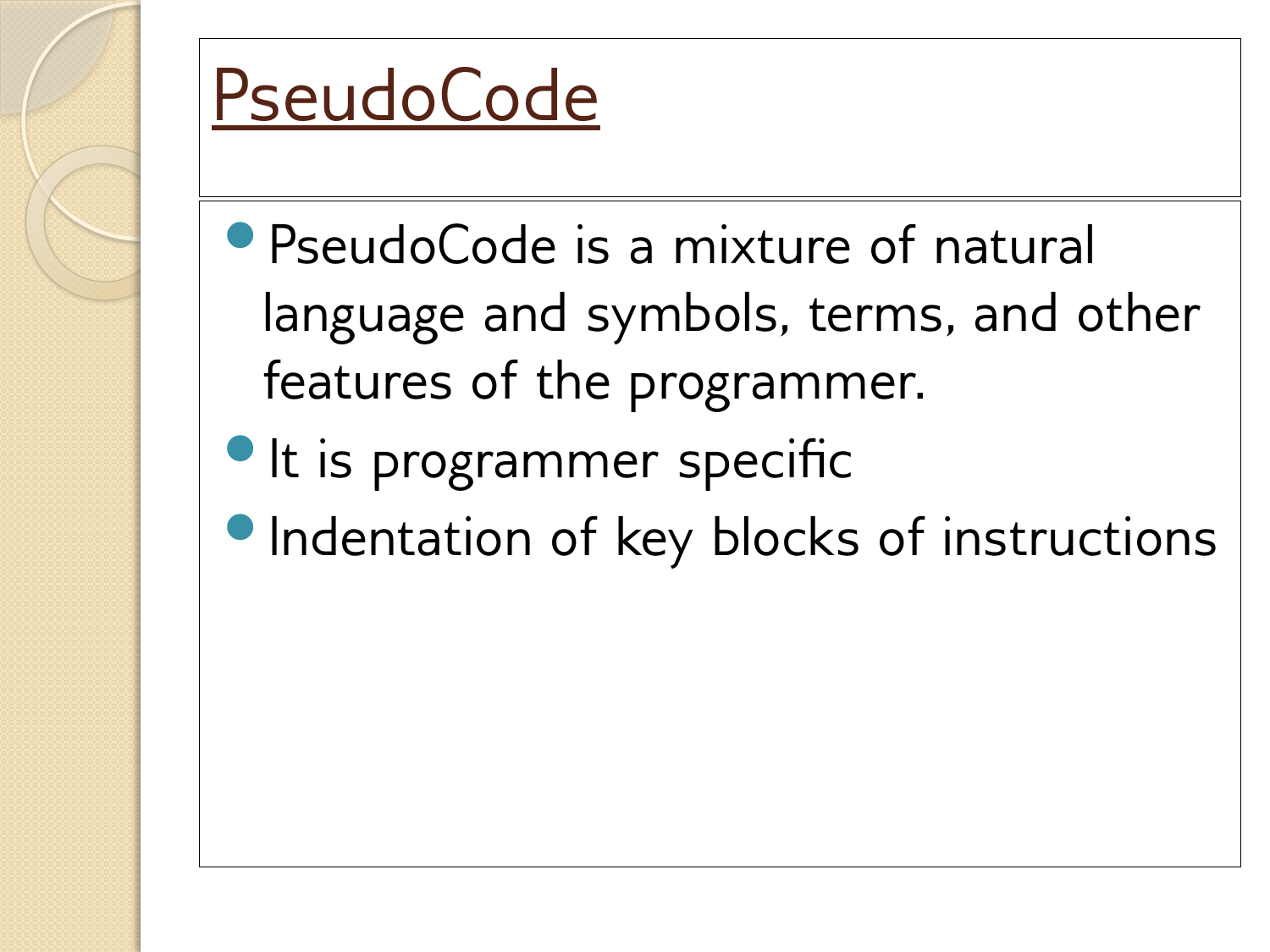

# PseudoCode
PseudoCode is a mixture of natural language and symbols, terms, and other features of the programmer.
It is programmer specific
Indentation of key blocks of instructions